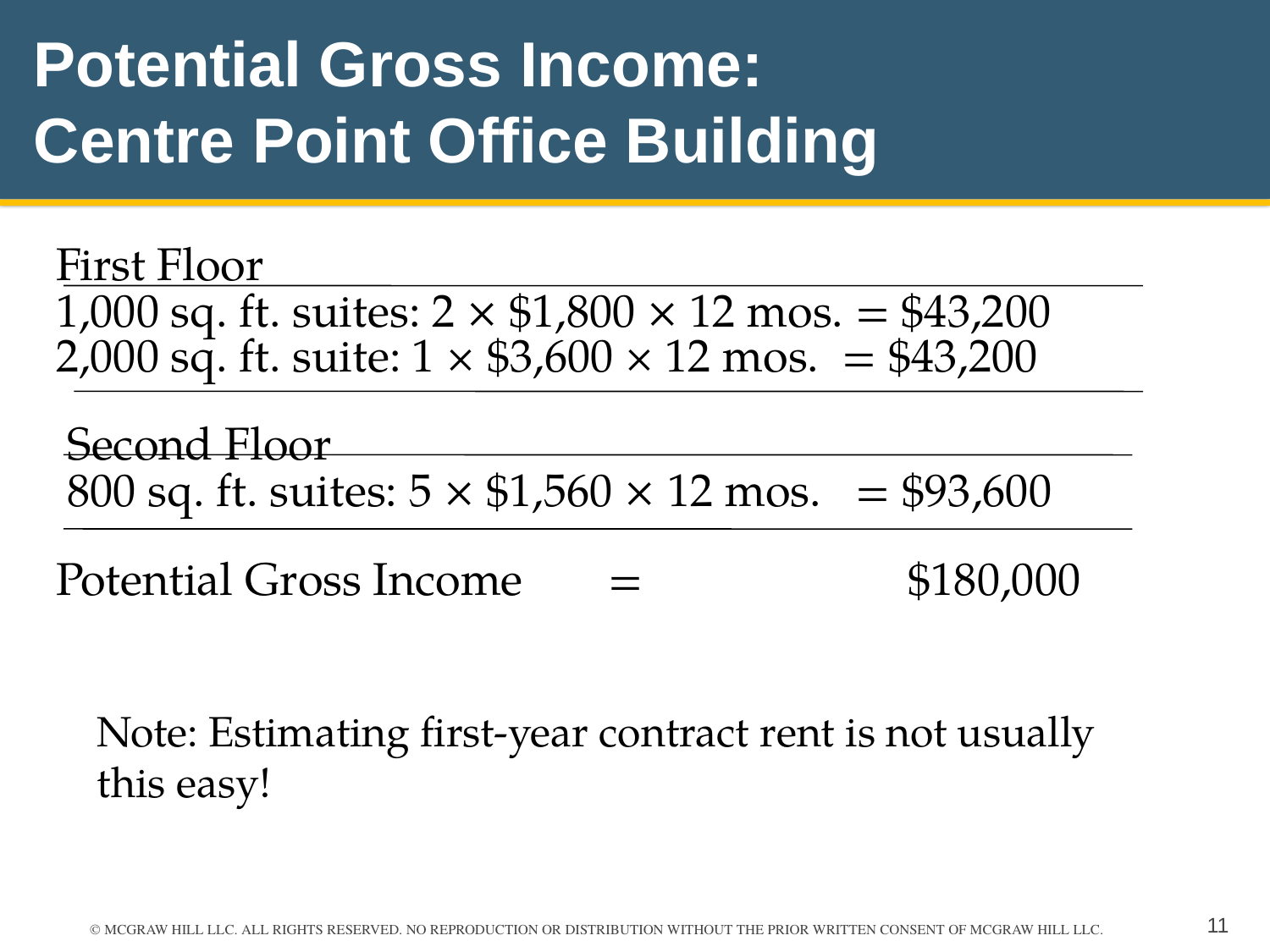

# Potential Gross Income:               Centre Point Office Building
First Floor
1,000 sq. ft. suites: 2 × $1,800 × 12 mos. = $43,200
2,000 sq. ft. suite: 1 × $3,600 × 12 mos.  = $43,200
 Second Floor
 800 sq. ft. suites: 5 × $1,560 × 12 mos.   = $93,600

Potential Gross Income 	= 		    $180,000

Note: Estimating first-year contract rent is not usually this easy!
© MCGRAW HILL LLC. ALL RIGHTS RESERVED. NO REPRODUCTION OR DISTRIBUTION WITHOUT THE PRIOR WRITTEN CONSENT OF MCGRAW HILL LLC.
11